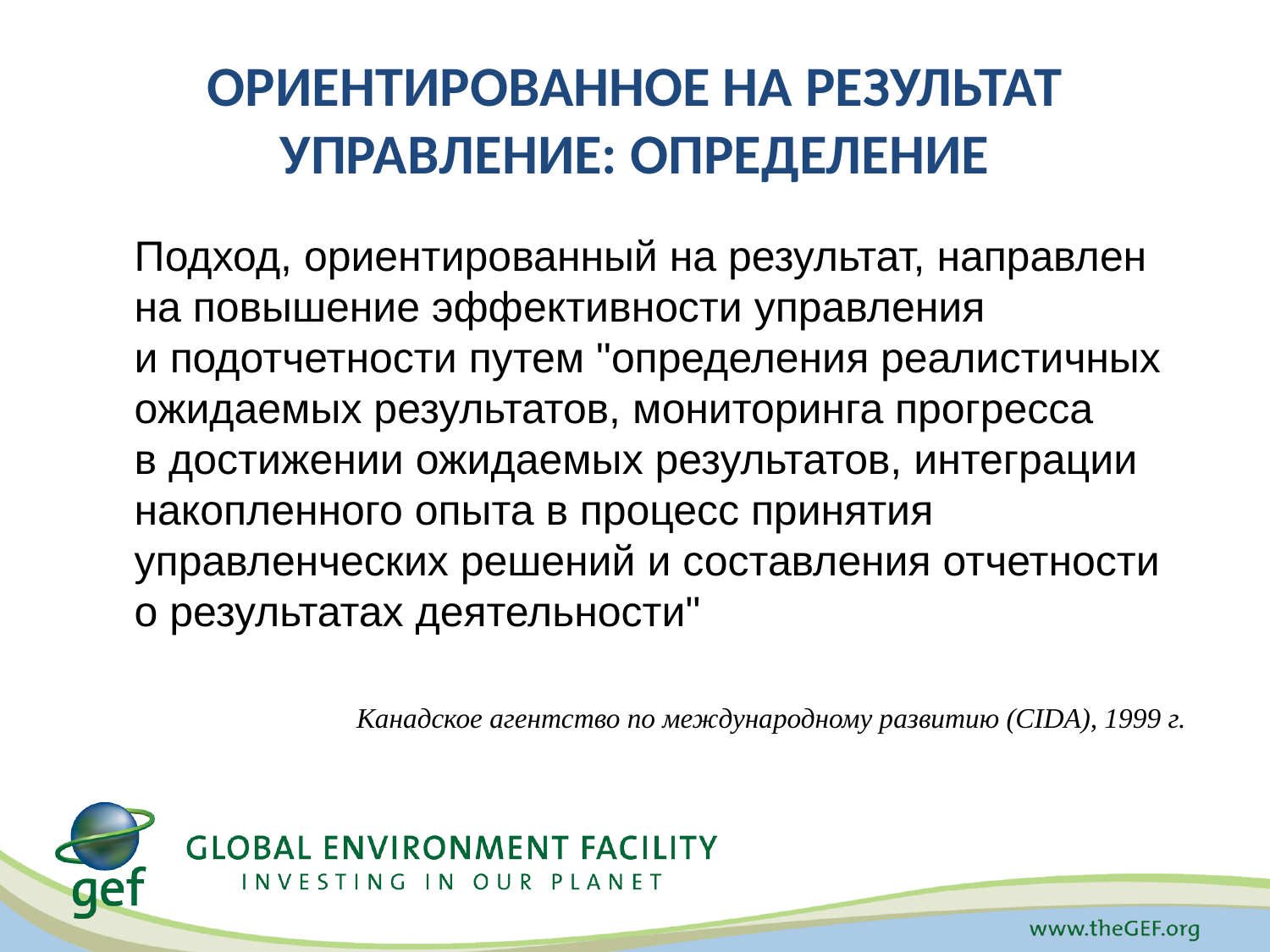

# Ориентированное на результат управление: определение
	Подход, ориентированный на результат, направлен
на повышение эффективности управления
и подотчетности путем "определения реалистичных ожидаемых результатов, мониторинга прогресса
в достижении ожидаемых результатов, интеграции накопленного опыта в процесс принятия управленческих решений и составления отчетности о результатах деятельности"

Канадское агентство по международному развитию (CIDA), 1999 г.